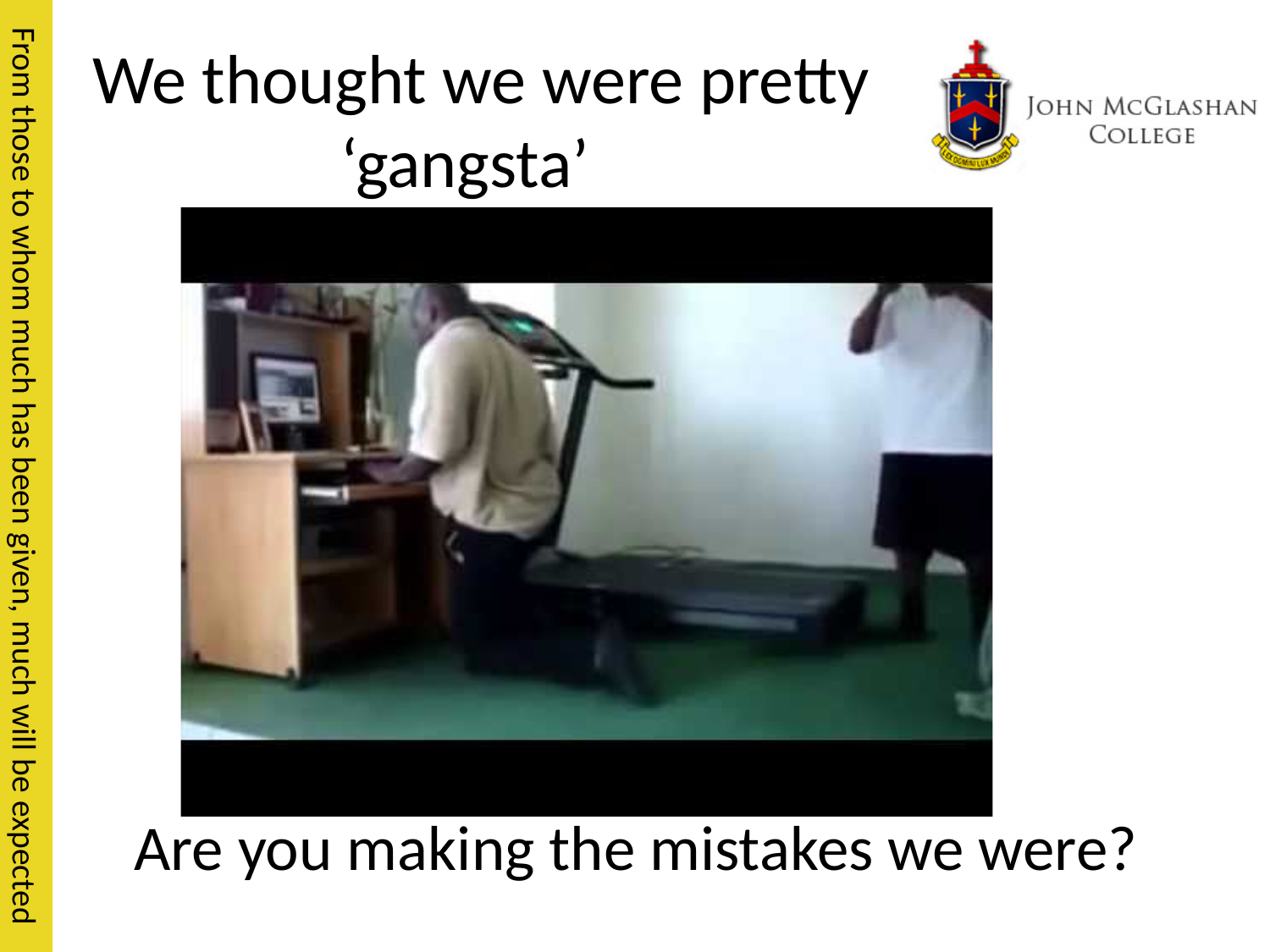

# We thought we were pretty ‘gangsta’

Are you making the mistakes we were?